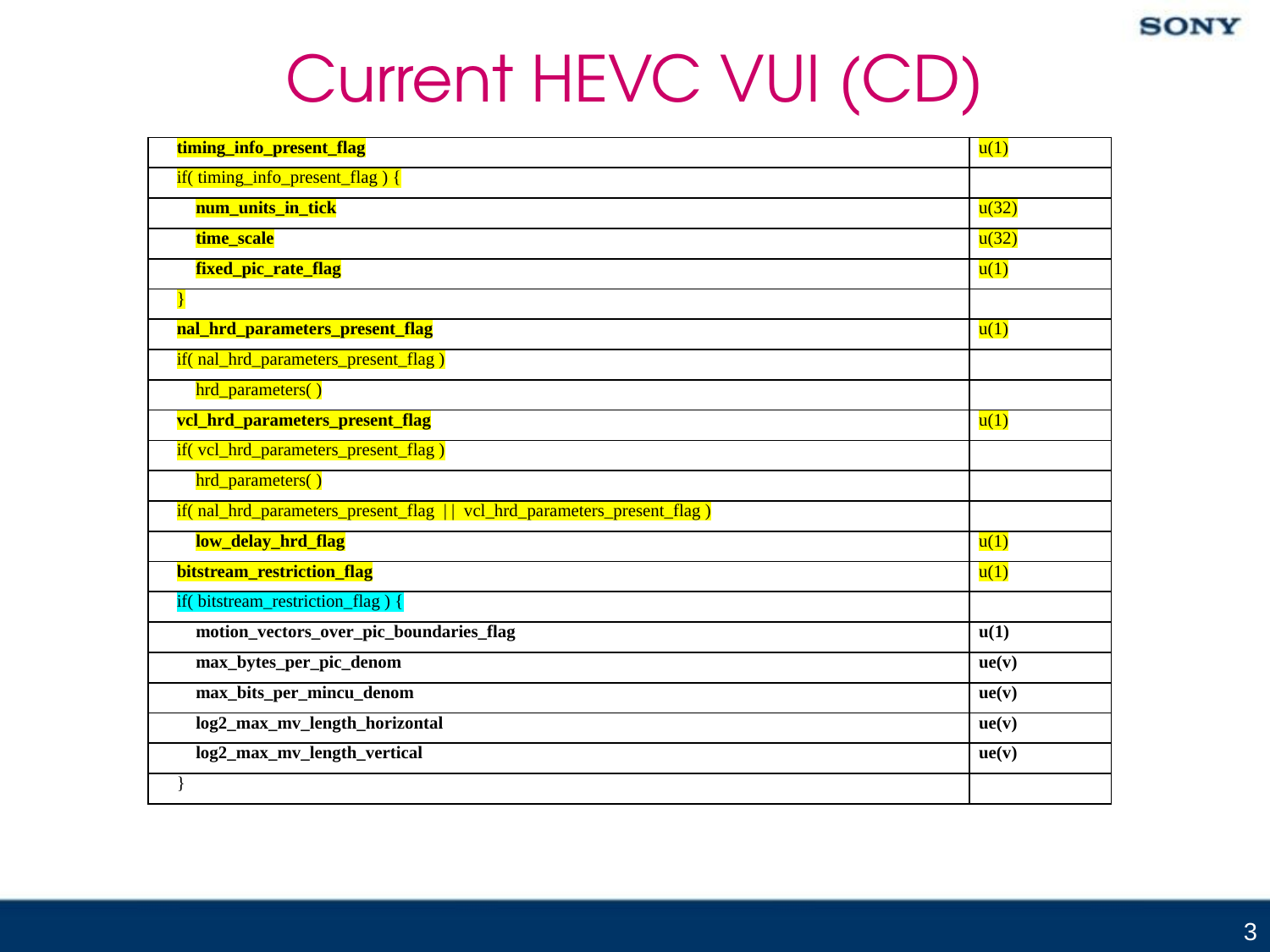

# Current HEVC VUI (CD)
| timing\_info\_present\_flag | u(1) |
| --- | --- |
| if( timing\_info\_present\_flag ) { |  |
| num\_units\_in\_tick | u(32) |
| time\_scale | u(32) |
| fixed\_pic\_rate\_flag | u(1) |
| } |  |
| nal\_hrd\_parameters\_present\_flag | u(1) |
| if( nal\_hrd\_parameters\_present\_flag ) |  |
| hrd\_parameters( ) |  |
| vcl\_hrd\_parameters\_present\_flag | u(1) |
| if( vcl\_hrd\_parameters\_present\_flag ) |  |
| hrd\_parameters( ) |  |
| if( nal\_hrd\_parameters\_present\_flag | | vcl\_hrd\_parameters\_present\_flag ) |  |
| low\_delay\_hrd\_flag | u(1) |
| bitstream\_restriction\_flag | u(1) |
| if( bitstream\_restriction\_flag ) { |  |
| motion\_vectors\_over\_pic\_boundaries\_flag | u(1) |
| max\_bytes\_per\_pic\_denom | ue(v) |
| max\_bits\_per\_mincu\_denom | ue(v) |
| log2\_max\_mv\_length\_horizontal | ue(v) |
| log2\_max\_mv\_length\_vertical | ue(v) |
| } |  |
3